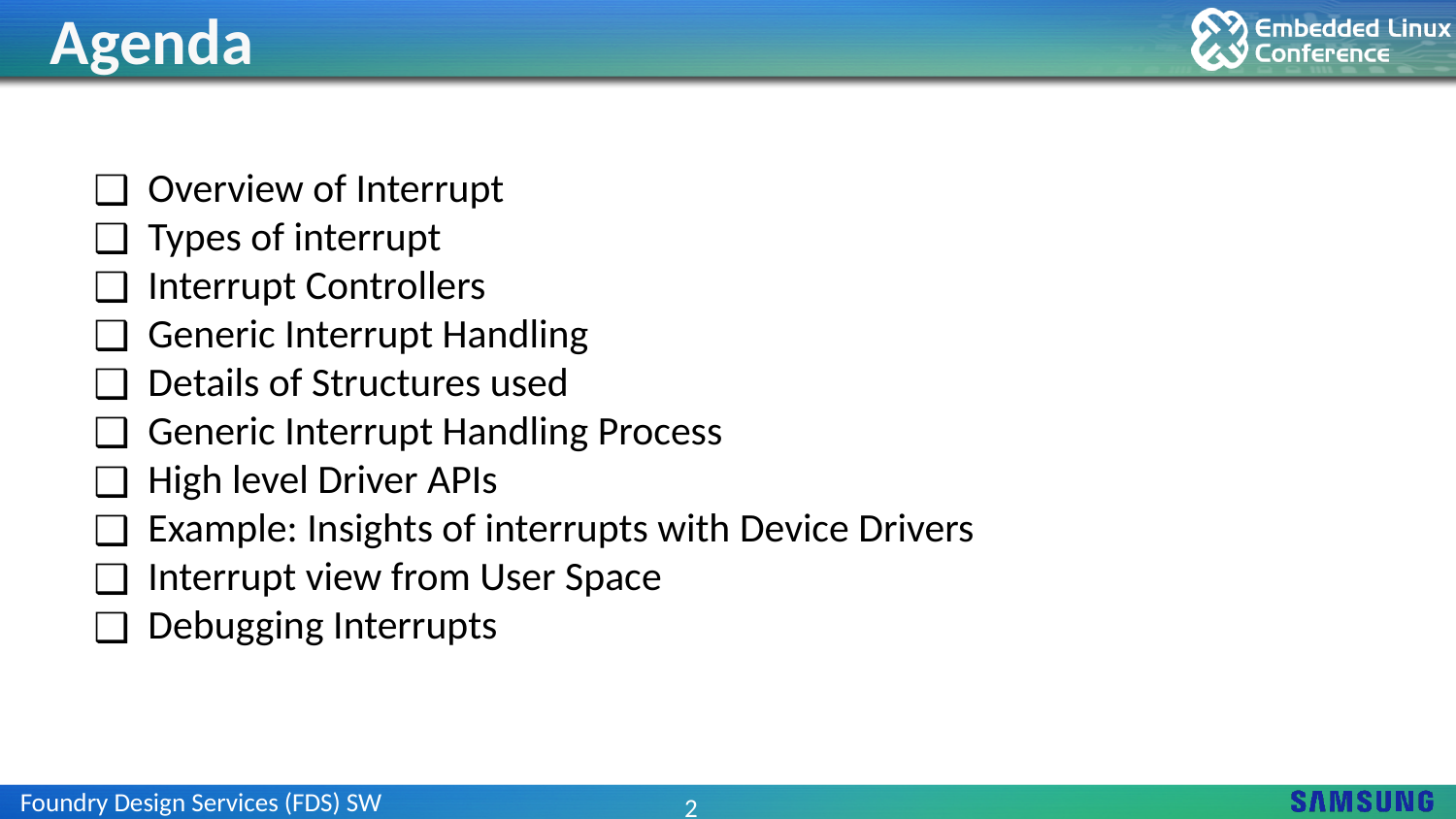

# Agenda
Overview of Interrupt
Types of interrupt
Interrupt Controllers
Generic Interrupt Handling
Details of Structures used
Generic Interrupt Handling Process
High level Driver APIs
Example: Insights of interrupts with Device Drivers
Interrupt view from User Space
Debugging Interrupts